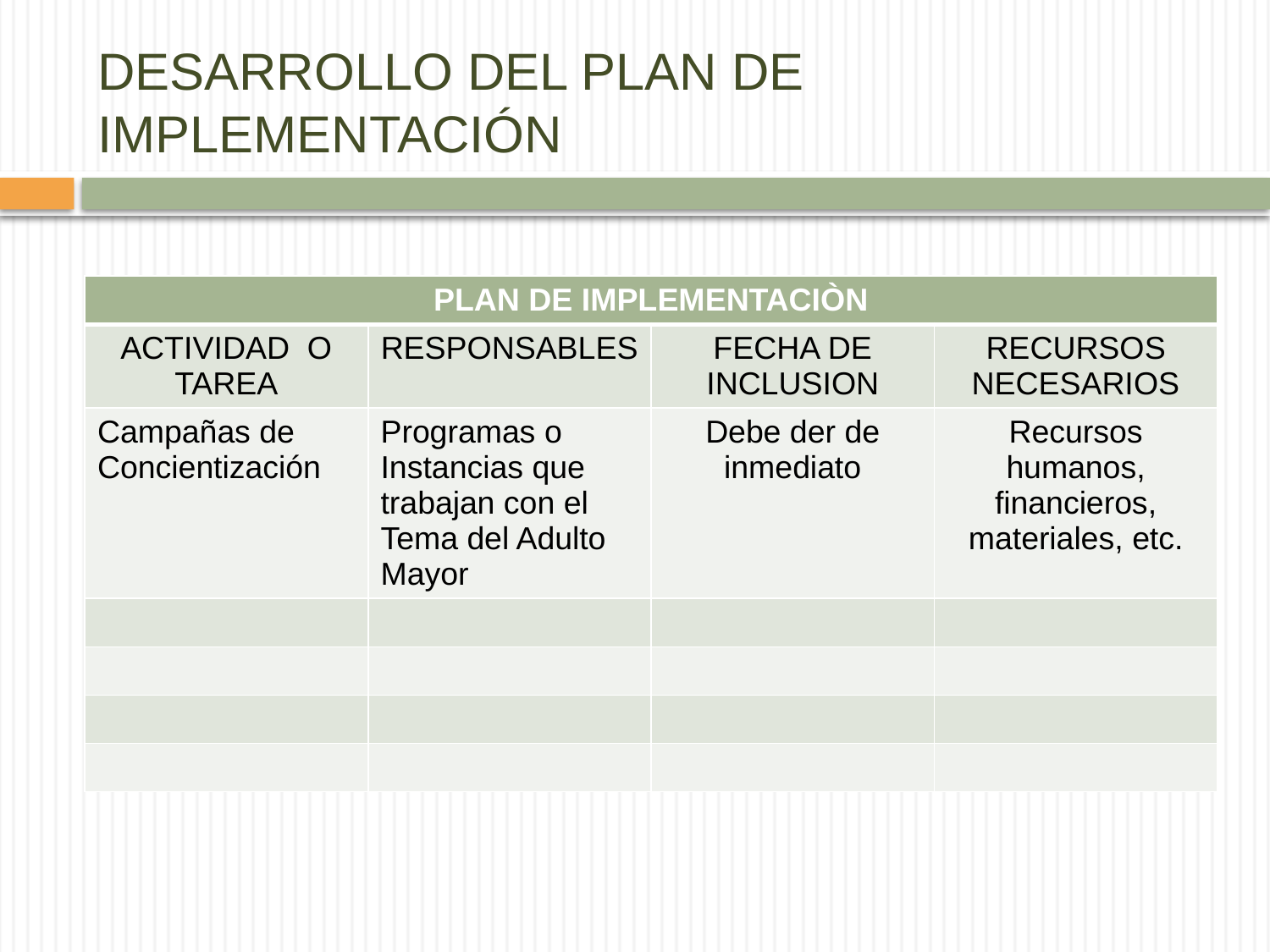

# DESARROLLO DEL PLAN DE IMPLEMENTACIÓN
| PLAN DE IMPLEMENTACIÒN |  |  |  |
| --- | --- | --- | --- |
| ACTIVIDAD O TAREA | RESPONSABLES | FECHA DE INCLUSION | RECURSOS NECESARIOS |
| Campañas de Concientización | Programas o Instancias que trabajan con el Tema del Adulto Mayor | Debe der de inmediato | Recursos humanos, financieros, materiales, etc. |
|  |  |  |  |
|  |  |  |  |
|  |  |  |  |
|  |  |  |  |